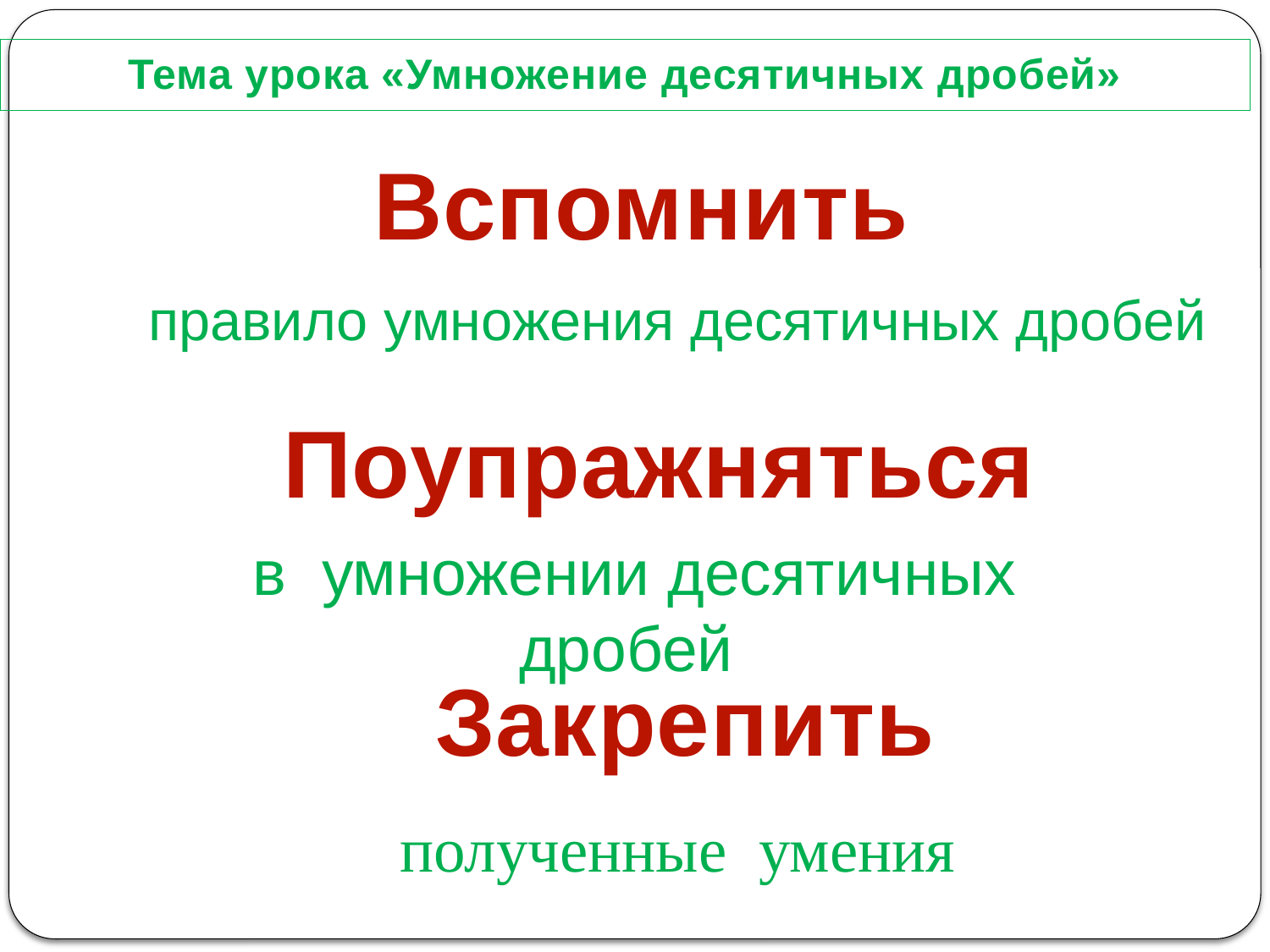

# Тема урока «Умножение десятичных дробей»
Вспомнить
правило умножения десятичных дробей
Поупражняться
в  умножении десятичных дробей
Закрепить
полученные  умения